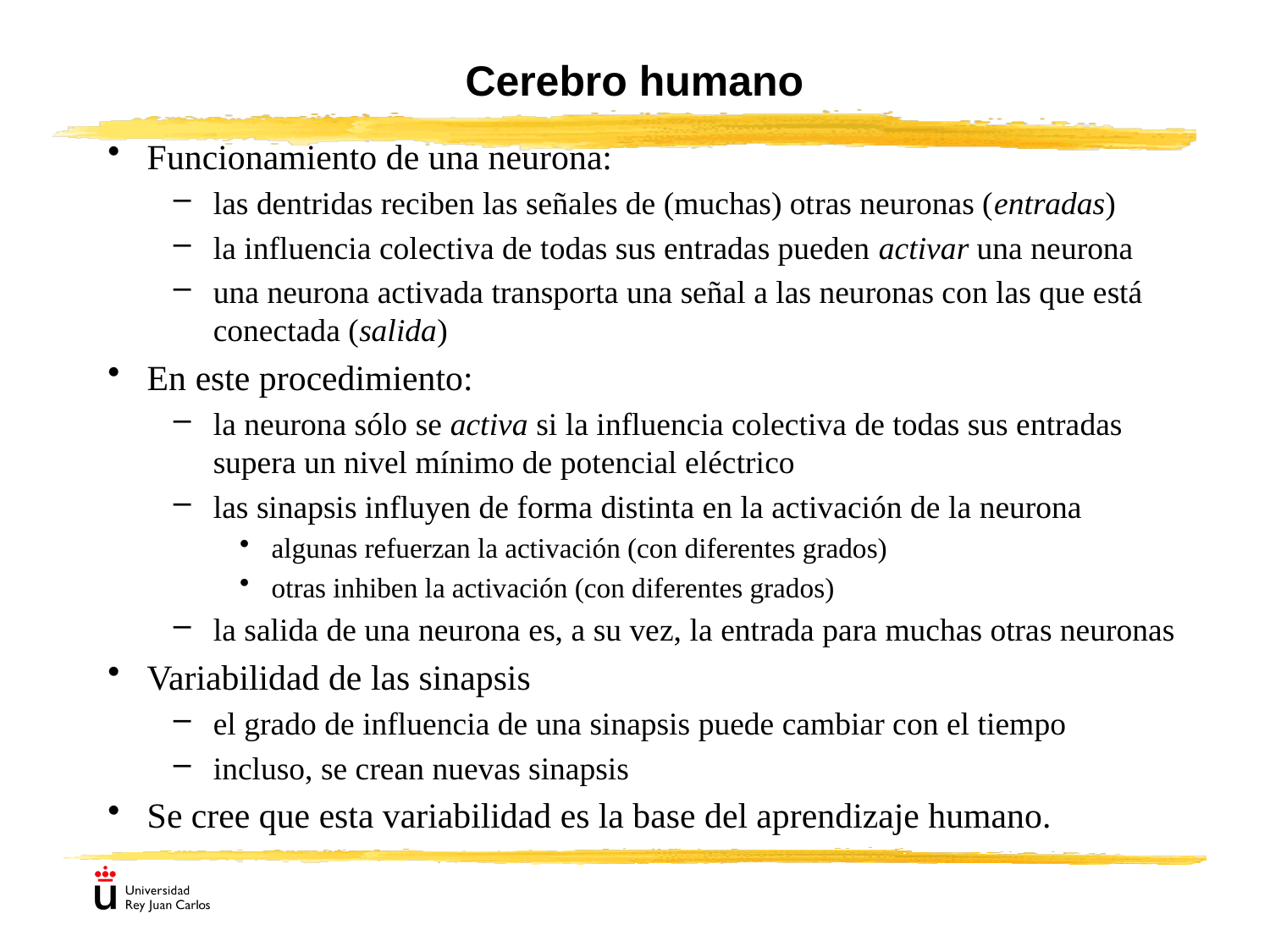

# Cerebro humano
Funcionamiento de una neurona:
las dentridas reciben las señales de (muchas) otras neuronas (entradas)
la influencia colectiva de todas sus entradas pueden activar una neurona
una neurona activada transporta una señal a las neuronas con las que está conectada (salida)
En este procedimiento:
la neurona sólo se activa si la influencia colectiva de todas sus entradas supera un nivel mínimo de potencial eléctrico
las sinapsis influyen de forma distinta en la activación de la neurona
algunas refuerzan la activación (con diferentes grados)
otras inhiben la activación (con diferentes grados)
la salida de una neurona es, a su vez, la entrada para muchas otras neuronas
Variabilidad de las sinapsis
el grado de influencia de una sinapsis puede cambiar con el tiempo
incluso, se crean nuevas sinapsis
Se cree que esta variabilidad es la base del aprendizaje humano.